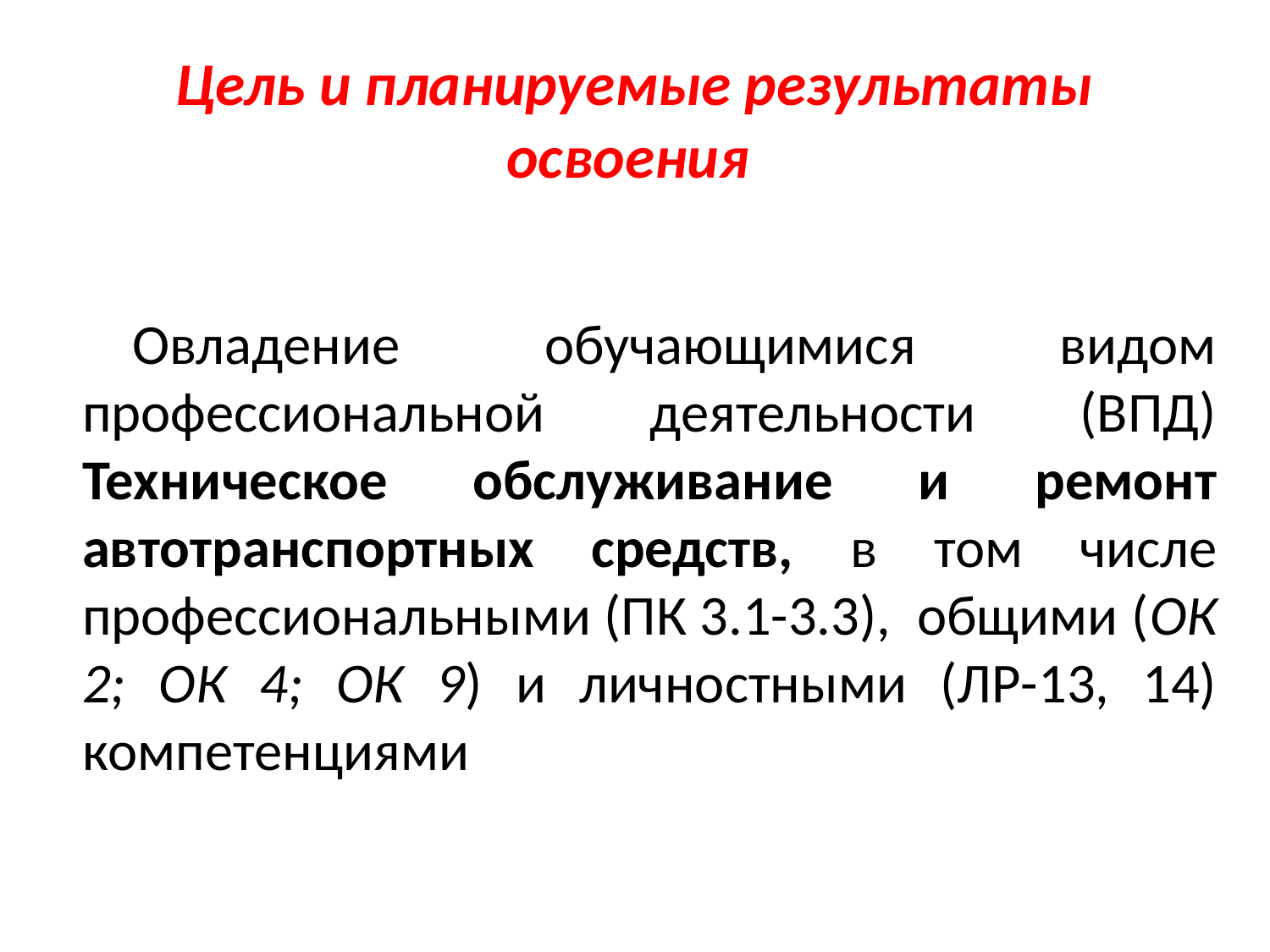

# Цель и планируемые результаты освоения

Овладение обучающимися видом профессиональной деятельности (ВПД) Техническое обслуживание и ремонт автотранспортных средств, в том числе профессиональными (ПК 3.1-3.3),  общими (ОК 2; ОК 4; ОК 9) и личностными (ЛР-13, 14) компетенциями